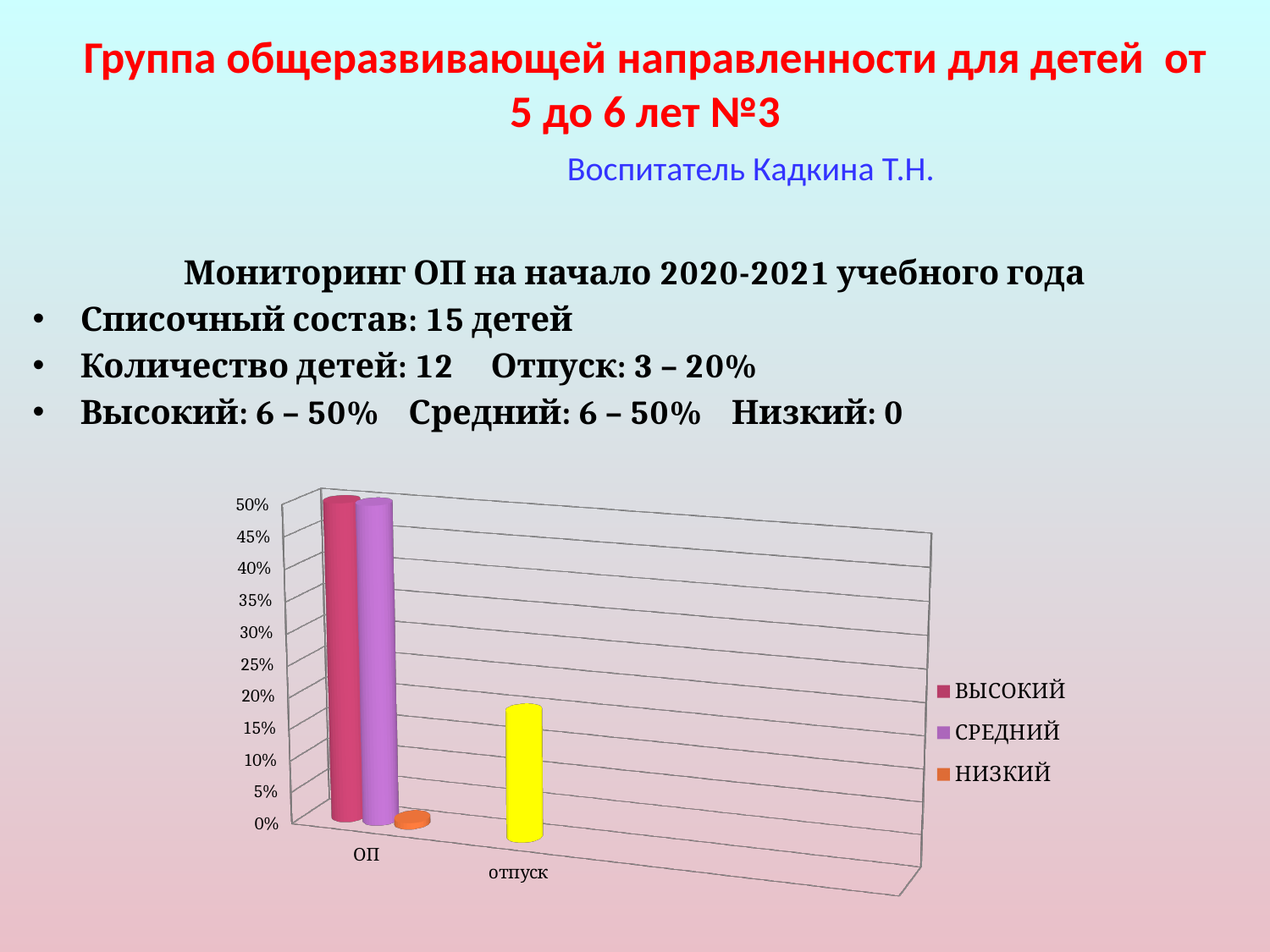

# Группа общеразвивающей направленности для детей  от 5 до 6 лет №3 Воспитатель Кадкина Т.Н.

Мониторинг ОП на начало 2020-2021 учебного года
Списочный состав: 15 детей
Количество детей: 12     Отпуск: 3 – 20%
Высокий: 6 – 50%    Средний: 6 – 50%    Низкий: 0

[unsupported chart]